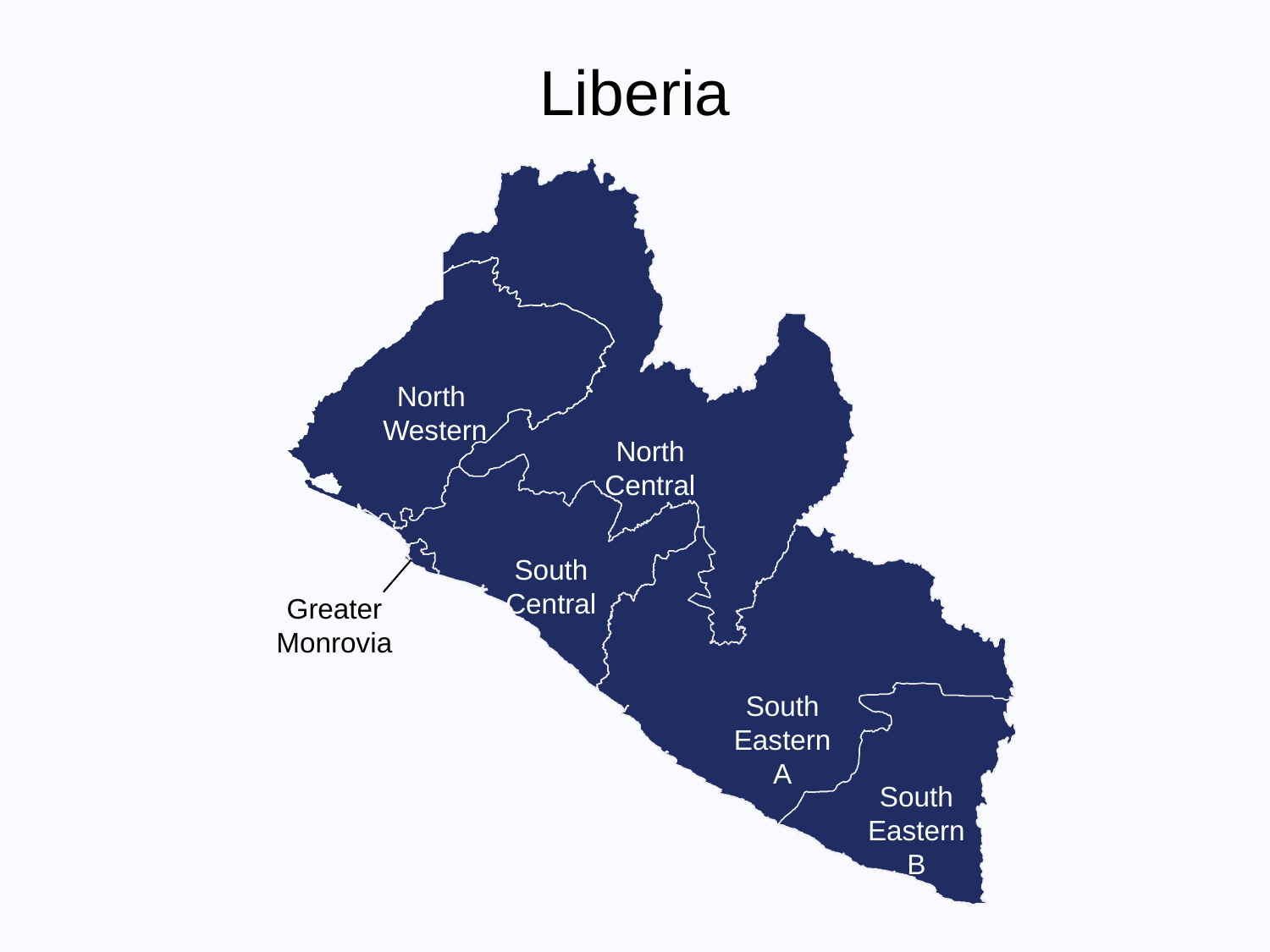

# Liberia

North
Western
North Central
South Central
Greater Monrovia
South Eastern A
South Eastern B